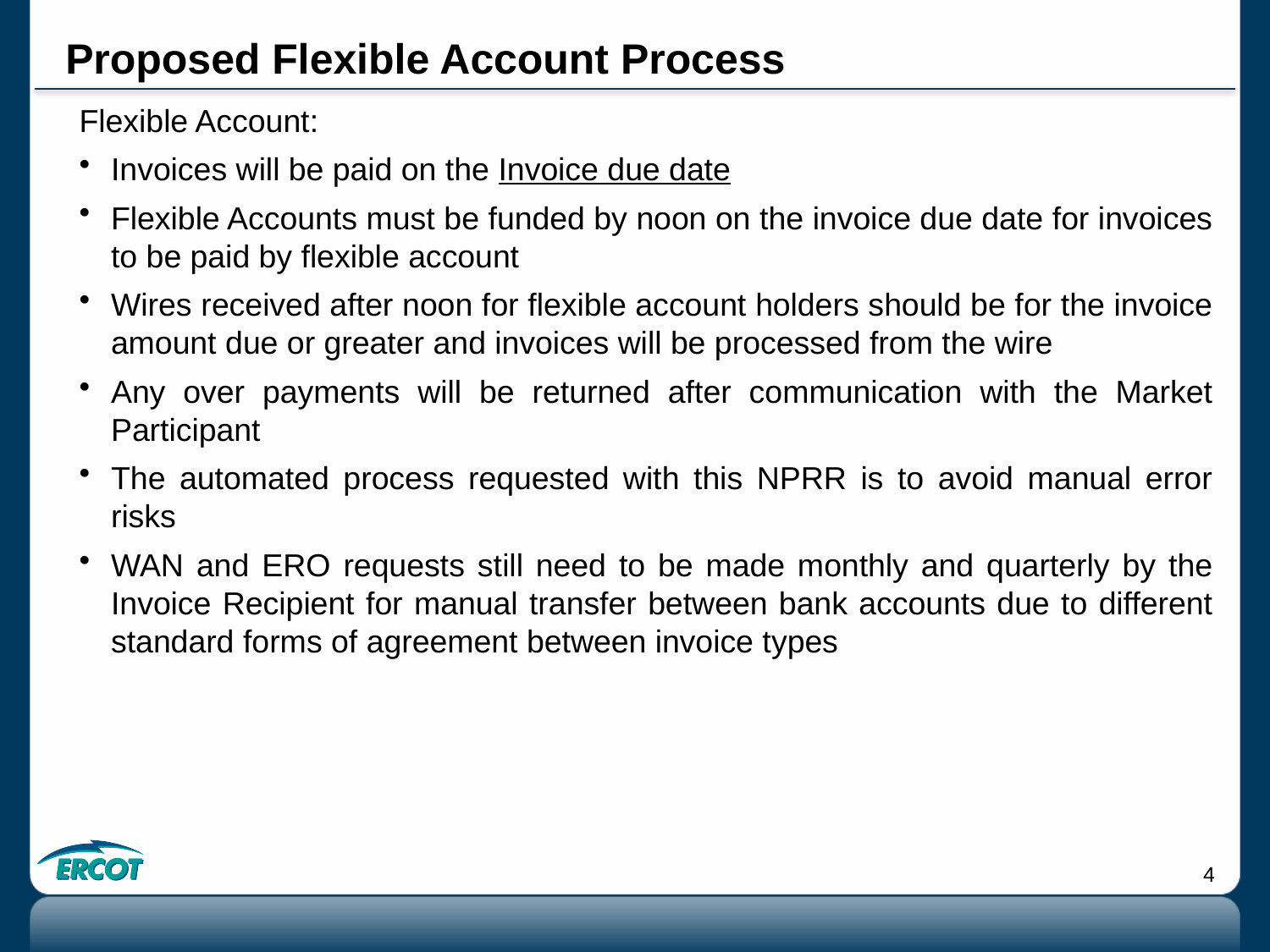

# Proposed Flexible Account Process
Flexible Account:
Invoices will be paid on the Invoice due date
Flexible Accounts must be funded by noon on the invoice due date for invoices to be paid by flexible account
Wires received after noon for flexible account holders should be for the invoice amount due or greater and invoices will be processed from the wire
Any over payments will be returned after communication with the Market Participant
The automated process requested with this NPRR is to avoid manual error risks
WAN and ERO requests still need to be made monthly and quarterly by the Invoice Recipient for manual transfer between bank accounts due to different standard forms of agreement between invoice types